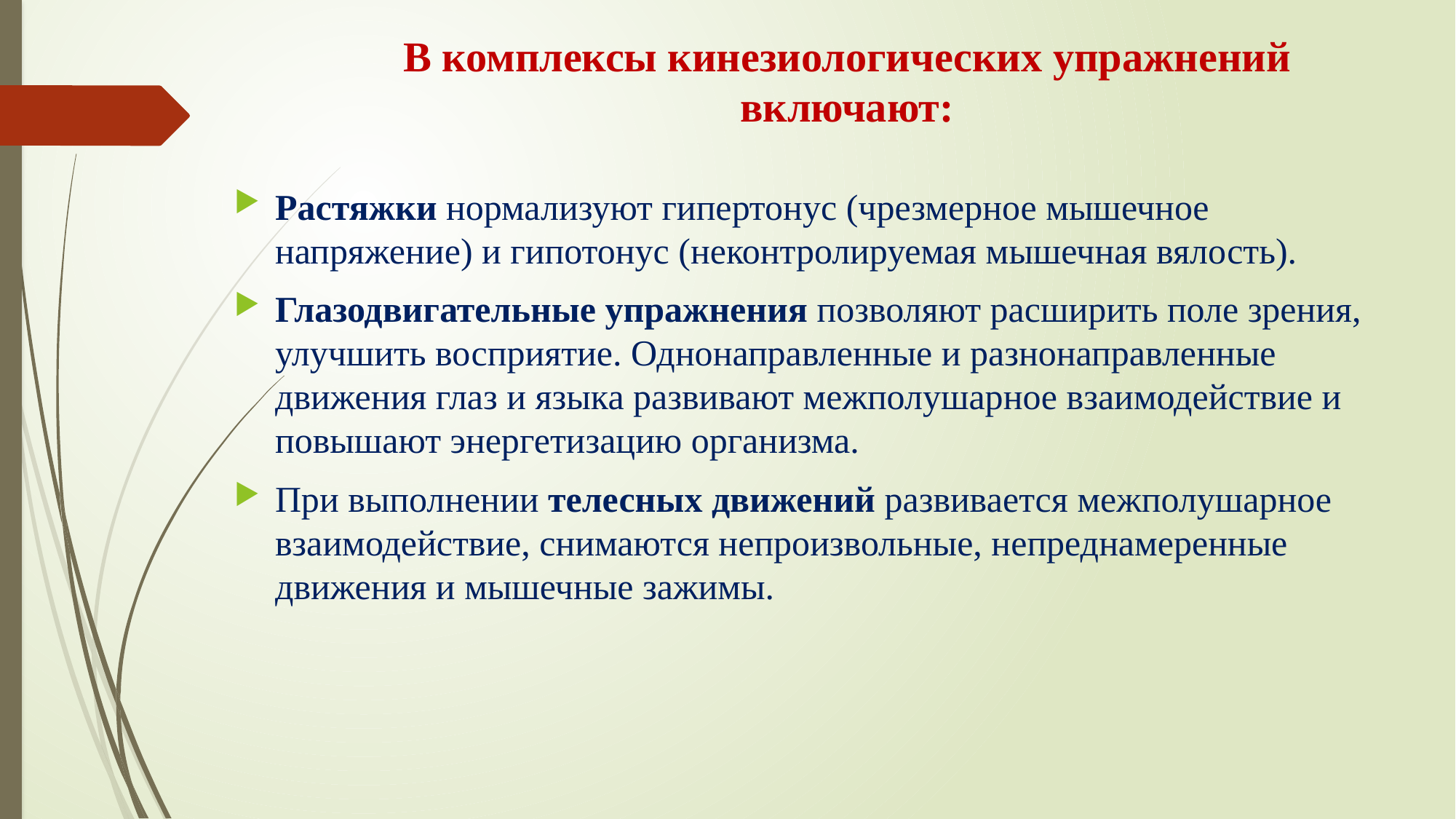

# В комплексы кинезиологических упражнений включают:
Растяжки нормализуют гипертонус (чрезмерное мышечное напряжение) и гипотонус (неконтролируемая мышечная вялость).
Глазодвигательные упражнения позволяют расширить поле зрения, улучшить восприятие. Однонаправленные и разнонаправленные движения глаз и языка развивают межполушарное взаимодействие и повышают энергетизацию организма.
При выполнении телесных движений развивается межполушарное взаимодействие, снимаются непроизвольные, непреднамеренные движения и мышечные зажимы.